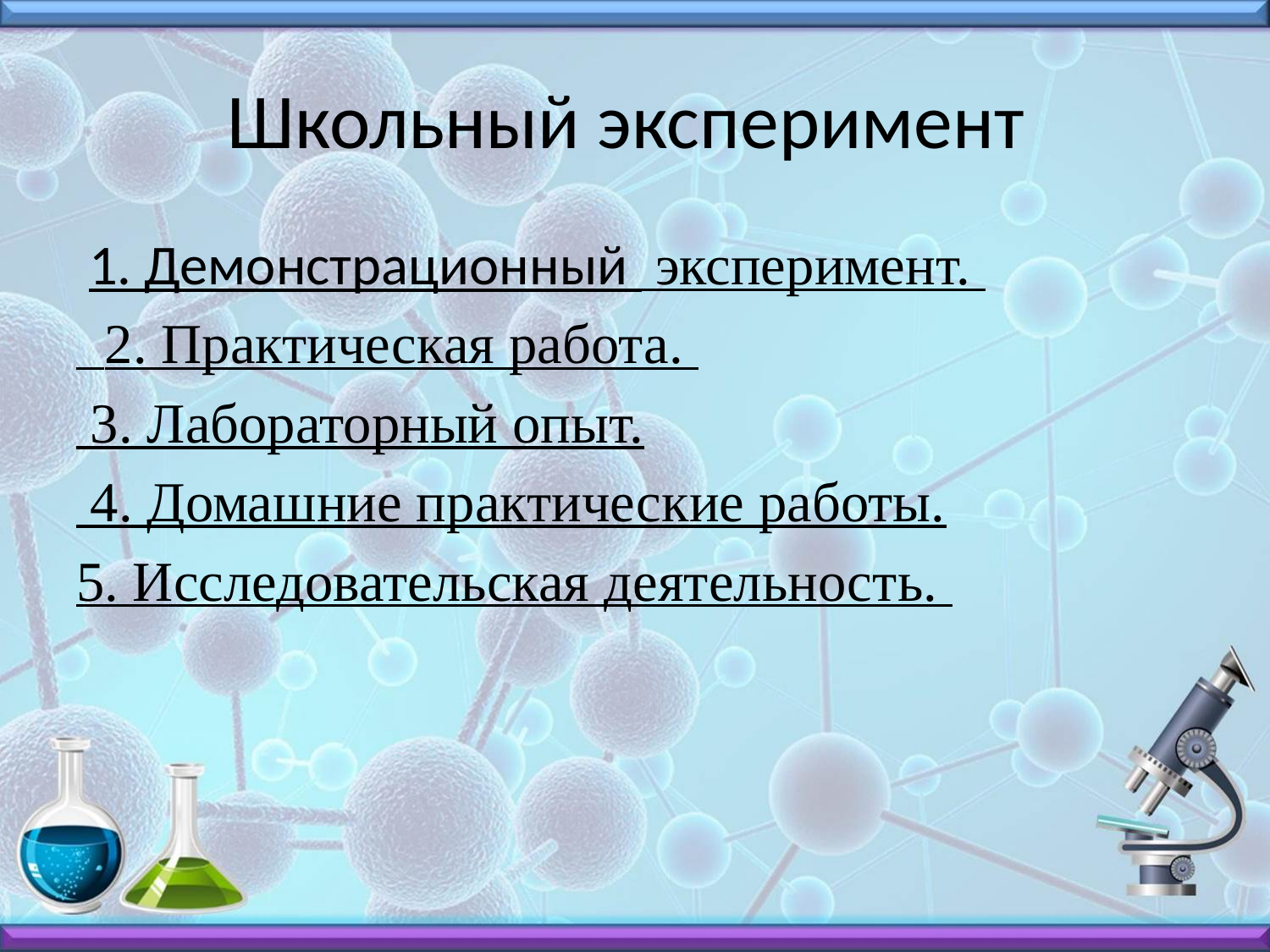

# Школьный эксперимент
 1. Демонстрационный  эксперимент.
  2. Практическая работа.
 3. Лабораторный опыт.
 4. Домашние практические работы.
5. Исследовательская деятельность.